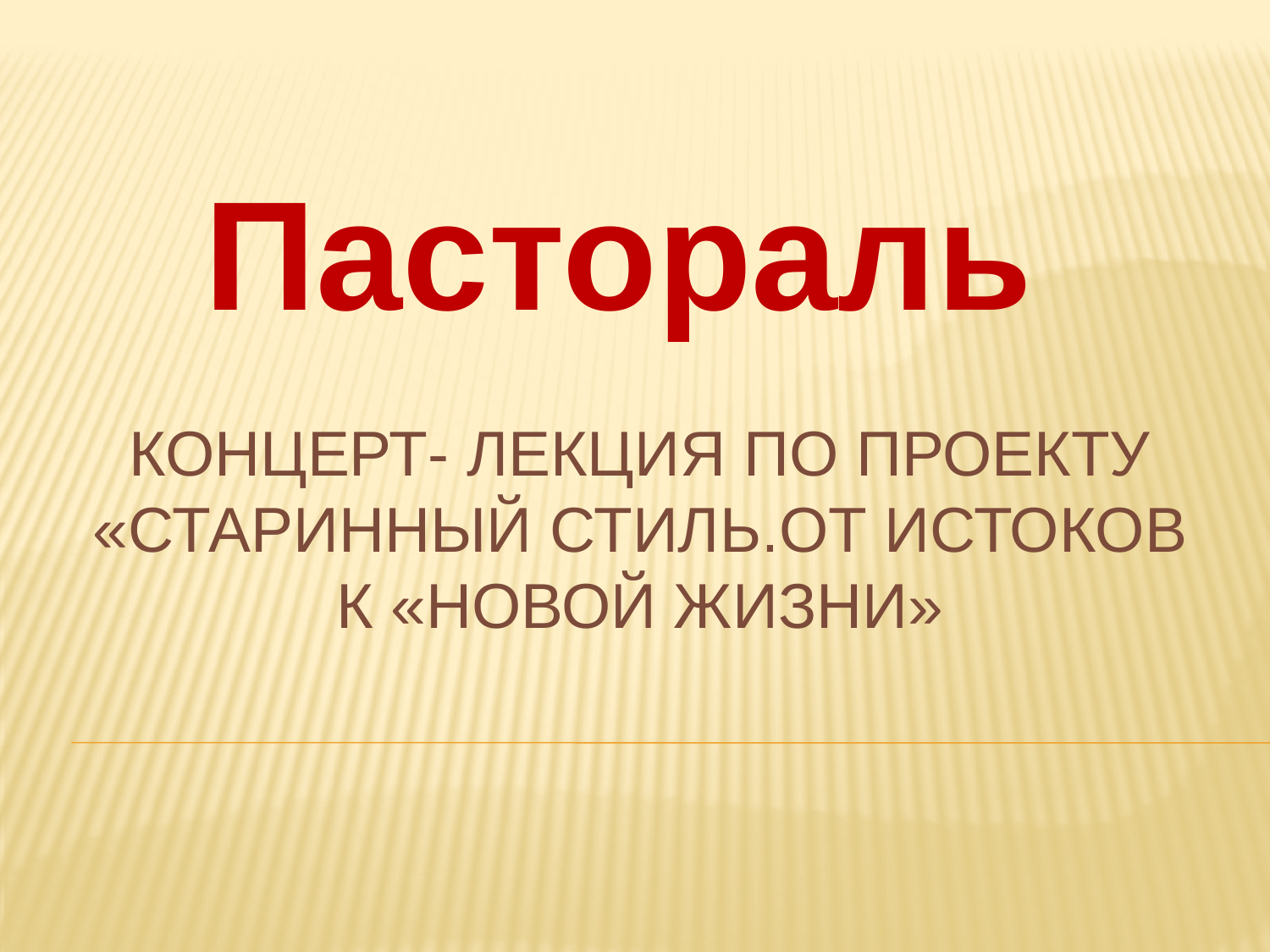

Пастораль
# Концерт- лекция по проекту «Старинный стиль.От истоков к «новой жизни»